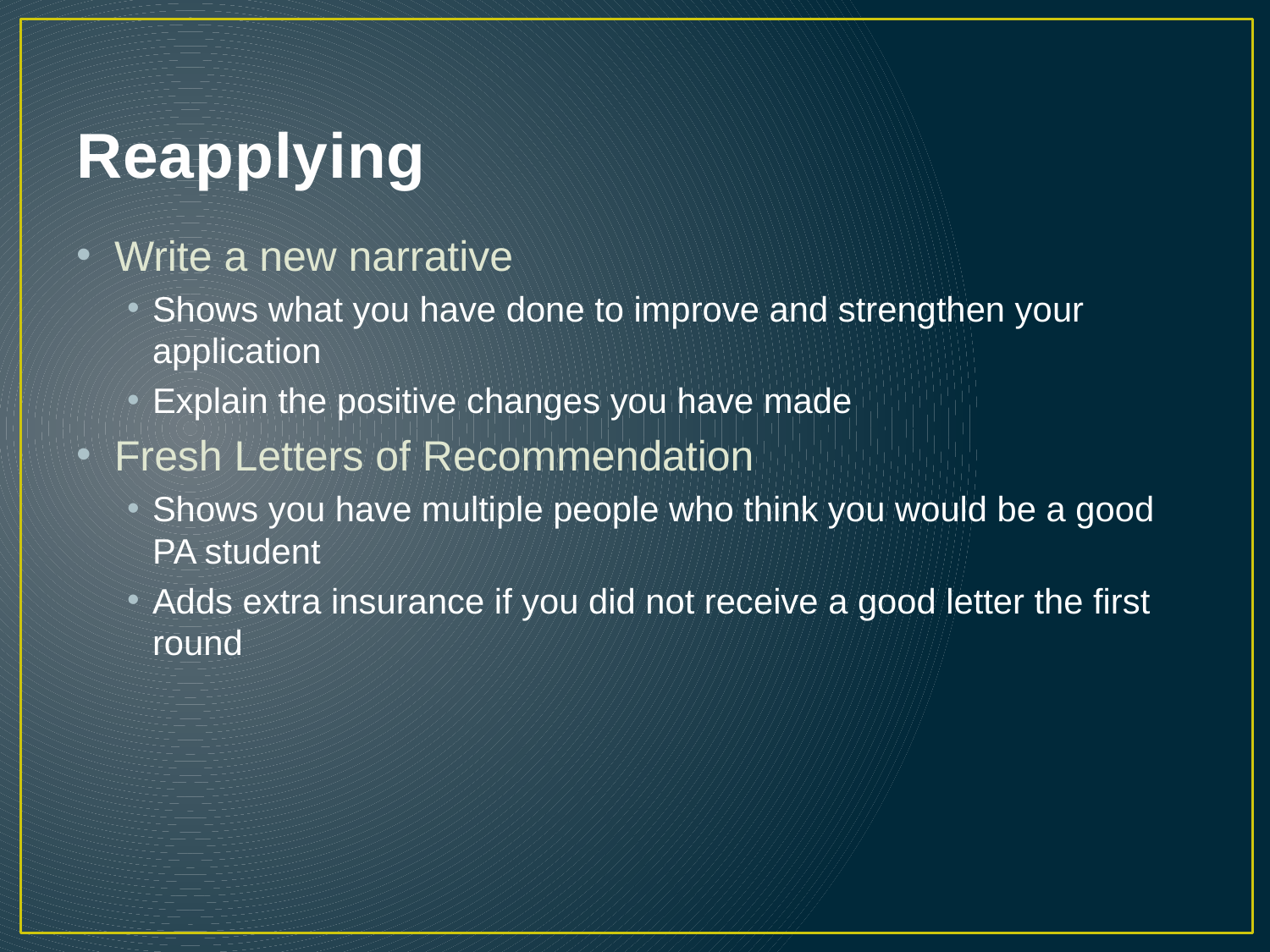

# Reapplying
Write a new narrative
Shows what you have done to improve and strengthen your application
Explain the positive changes you have made
Fresh Letters of Recommendation
Shows you have multiple people who think you would be a good PA student
Adds extra insurance if you did not receive a good letter the first round